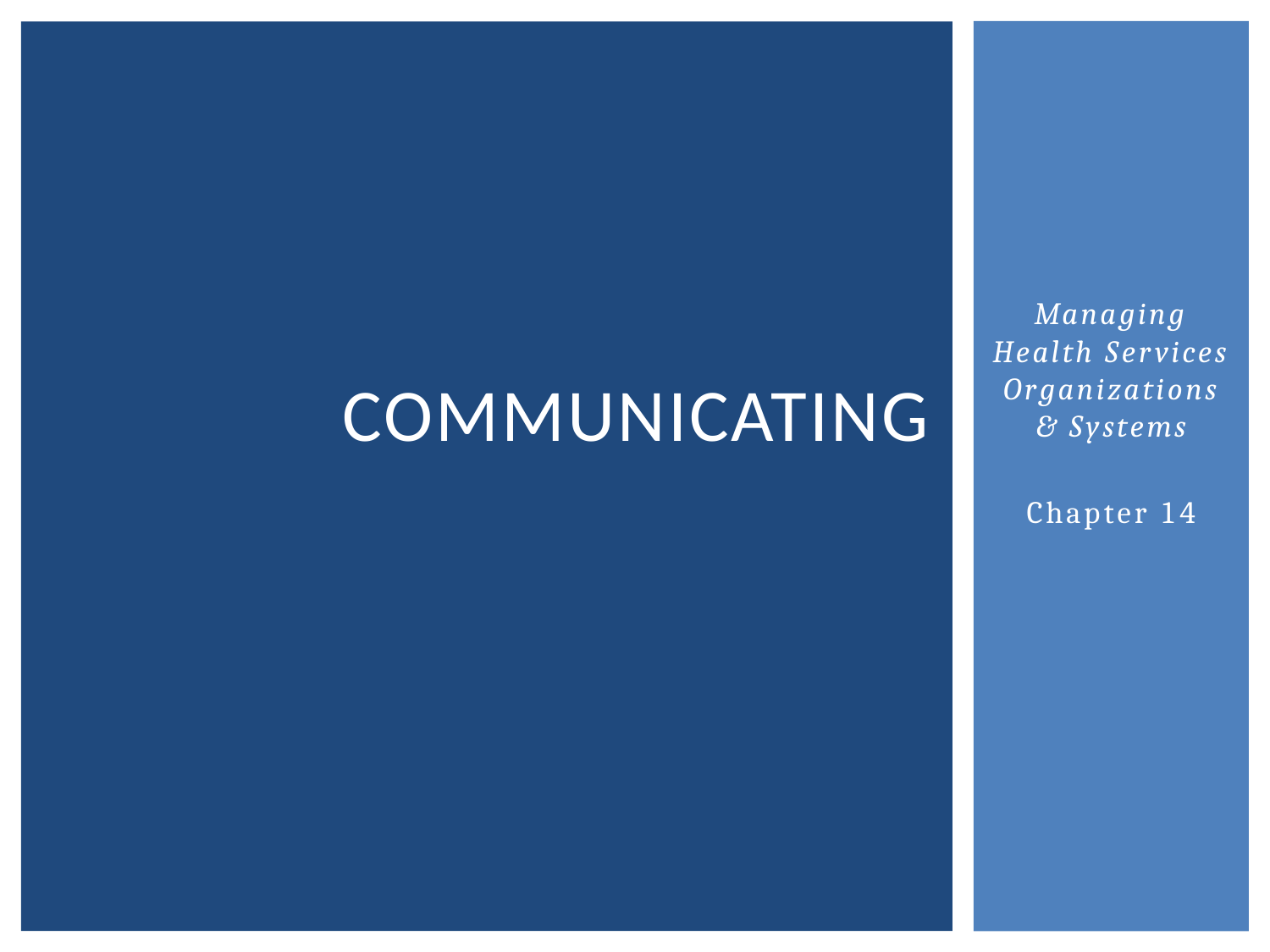

# communicating
Managing Health Services Organizations & Systems

Chapter 14